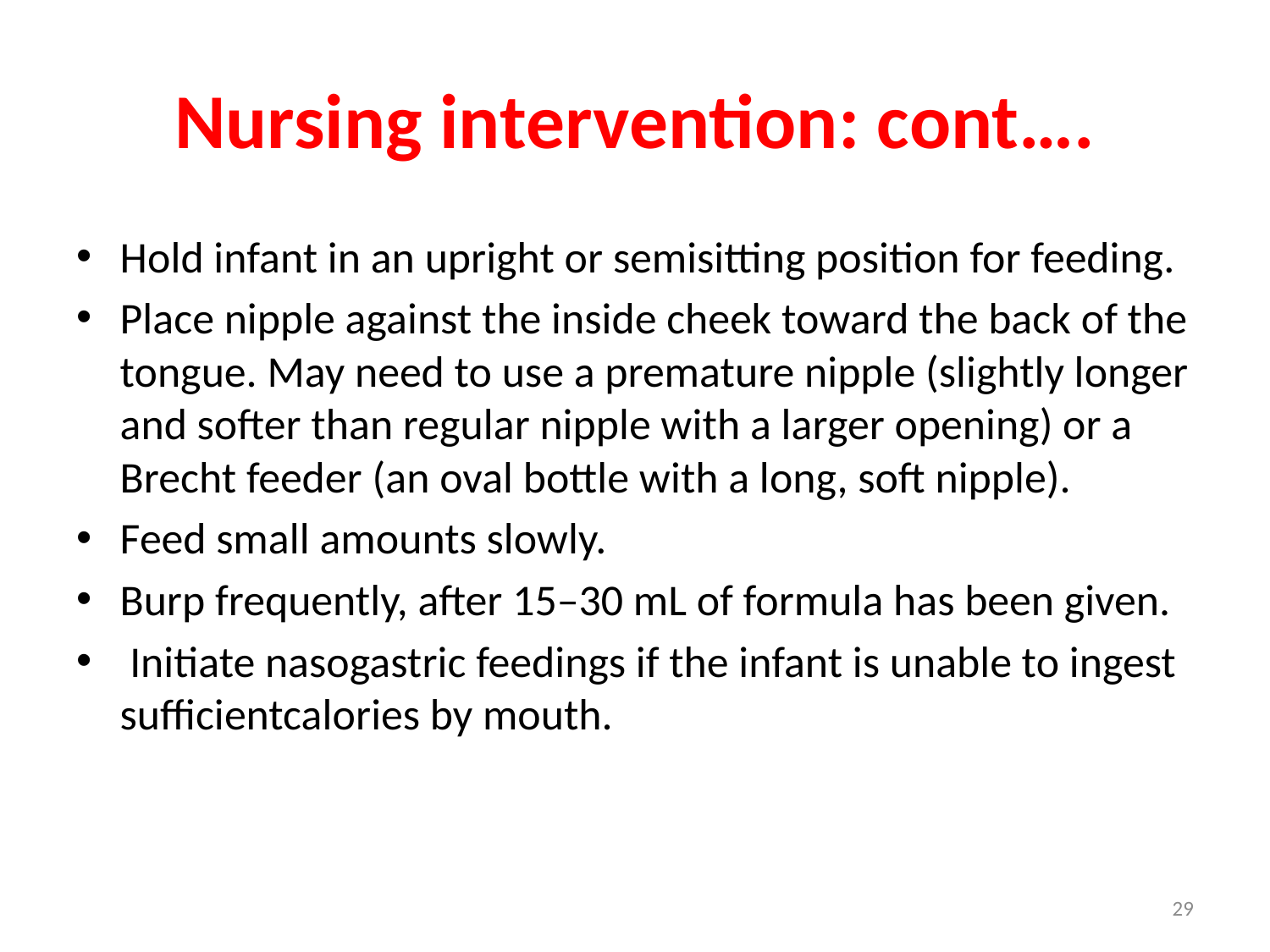

# Nursing intervention: cont….
Hold infant in an upright or semisitting position for feeding.
Place nipple against the inside cheek toward the back of the tongue. May need to use a premature nipple (slightly longer and softer than regular nipple with a larger opening) or a Brecht feeder (an oval bottle with a long, soft nipple).
Feed small amounts slowly.
Burp frequently, after 15–30 mL of formula has been given.
 Initiate nasogastric feedings if the infant is unable to ingest sufficientcalories by mouth.
29